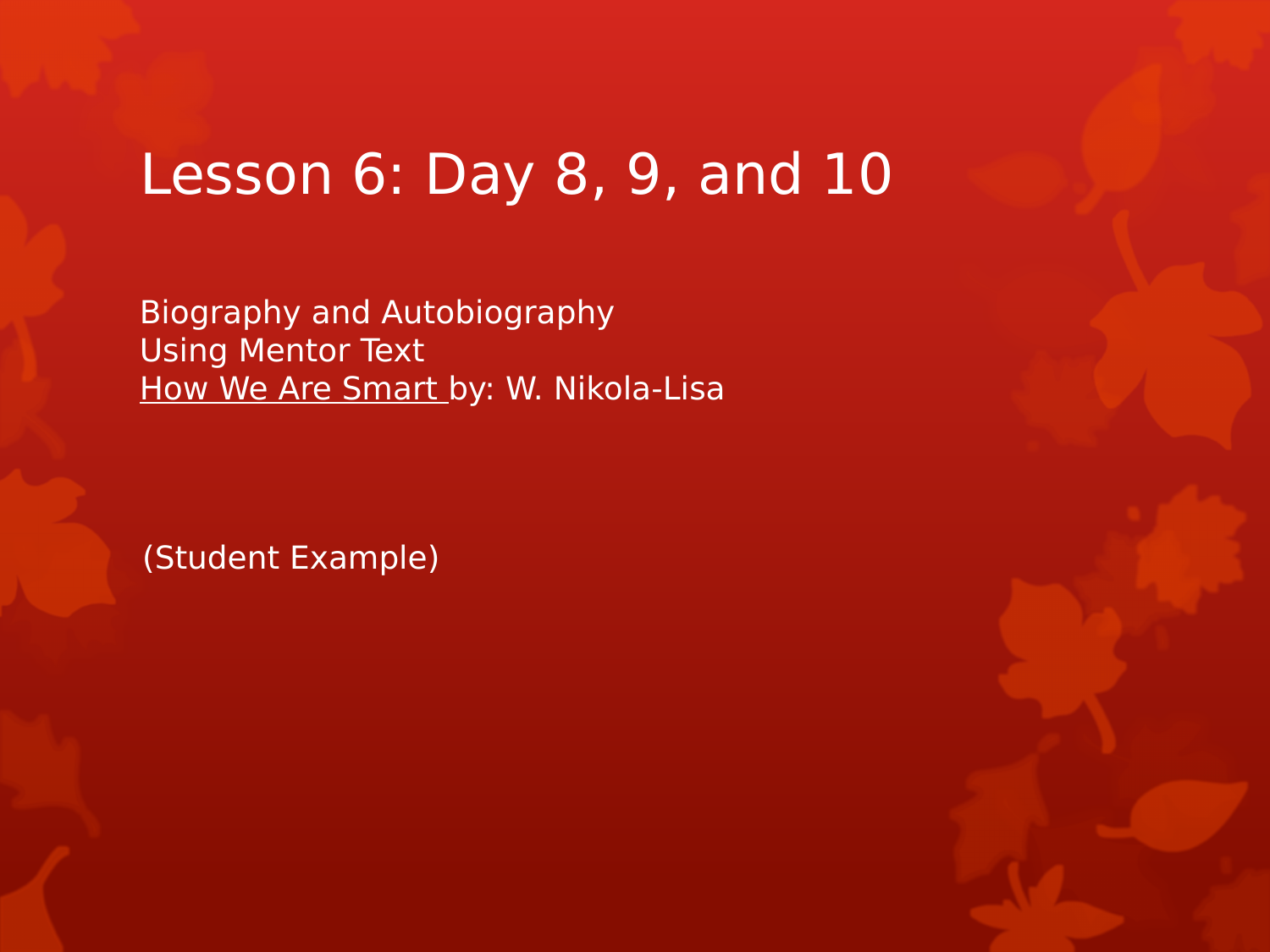

# Lesson 6: Day 8, 9, and 10
Biography and Autobiography
Using Mentor Text
How We Are Smart by: W. Nikola-Lisa
(Student Example)